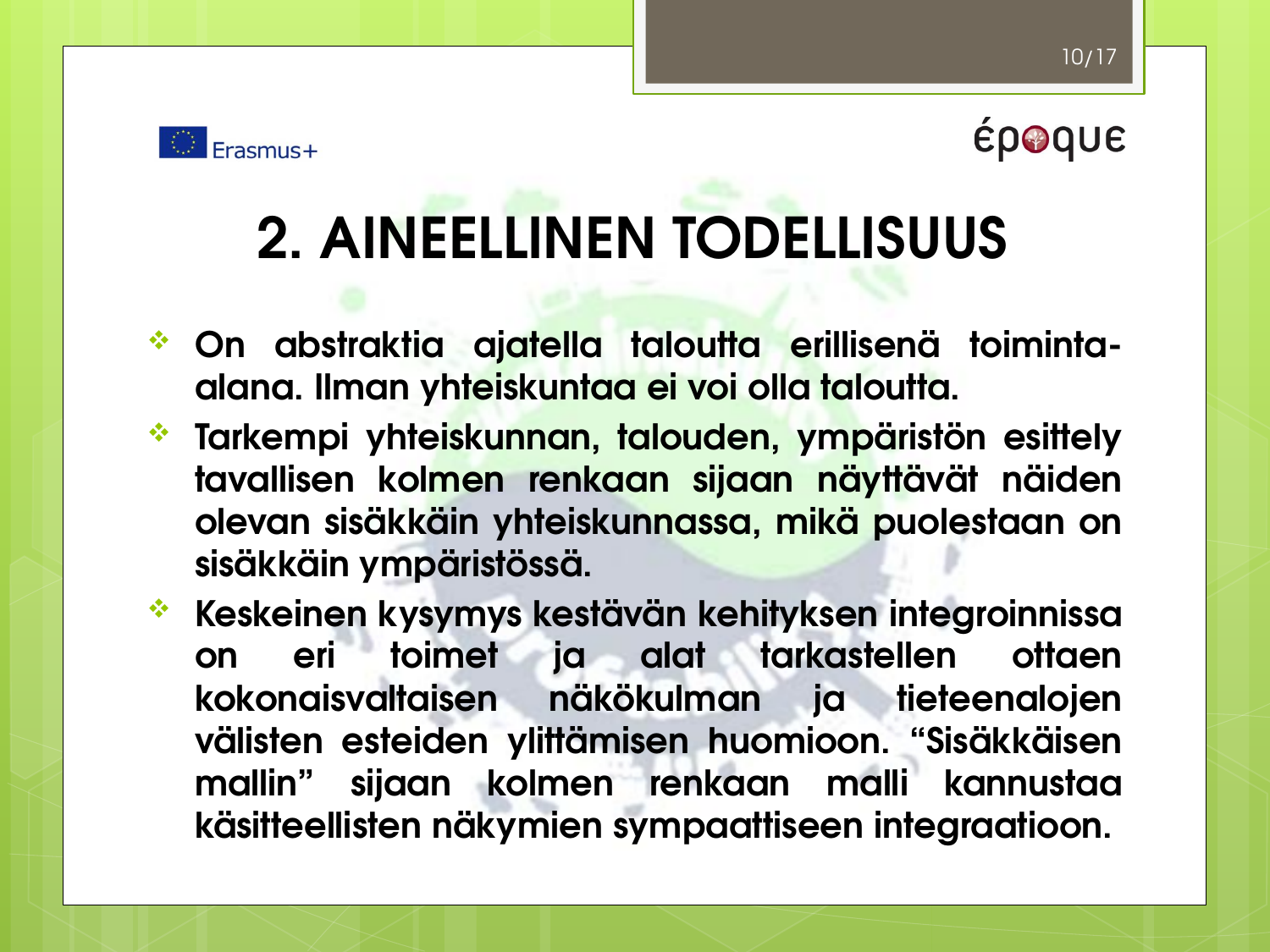

10/17
# 2. AINEELLINEN TODELLISUUS
On abstraktia ajatella taloutta erillisenä toiminta-alana. Ilman yhteiskuntaa ei voi olla taloutta.
Tarkempi yhteiskunnan, talouden, ympäristön esittely tavallisen kolmen renkaan sijaan näyttävät näiden olevan sisäkkäin yhteiskunnassa, mikä puolestaan on sisäkkäin ympäristössä.
Keskeinen kysymys kestävän kehityksen integroinnissa on eri toimet ja alat tarkastellen ottaen kokonaisvaltaisen näkökulman ja tieteenalojen välisten esteiden ylittämisen huomioon. “Sisäkkäisen mallin” sijaan kolmen renkaan malli kannustaa käsitteellisten näkymien sympaattiseen integraatioon.